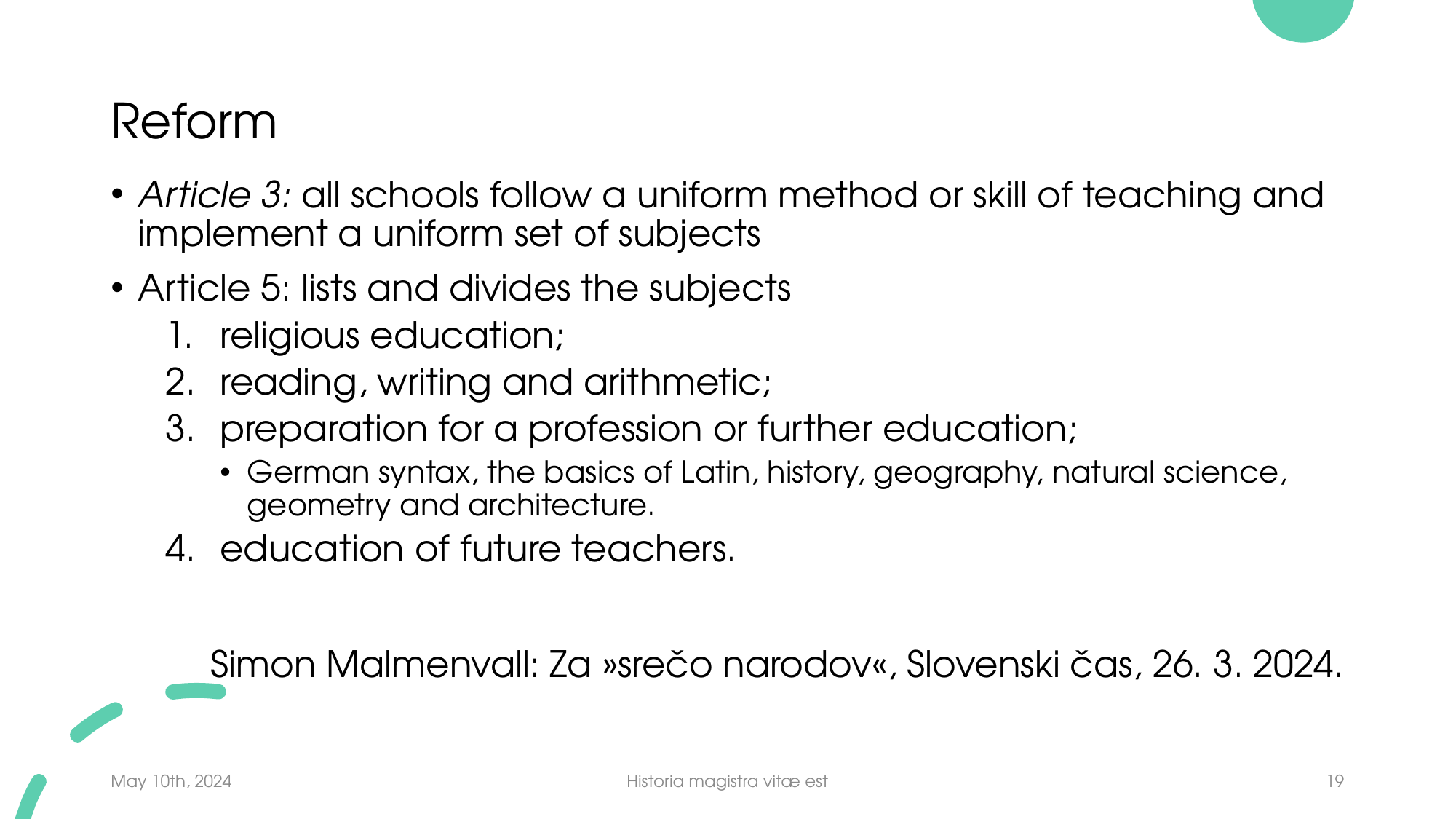

# Reform
Article 3: all schools follow a uniform method or skill of teaching and implement a uniform set of subjects
Article 5: lists and divides the subjects
religious education;
reading, writing and arithmetic;
preparation for a profession or further education;
German syntax, the basics of Latin, history, geography, natural science, geometry and architecture.
education of future teachers.

Simon Malmenvall: Za »srečo narodov«, Slovenski čas, 26. 3. 2024.

May 10th, 2024
Historia magistra vitæ est
19